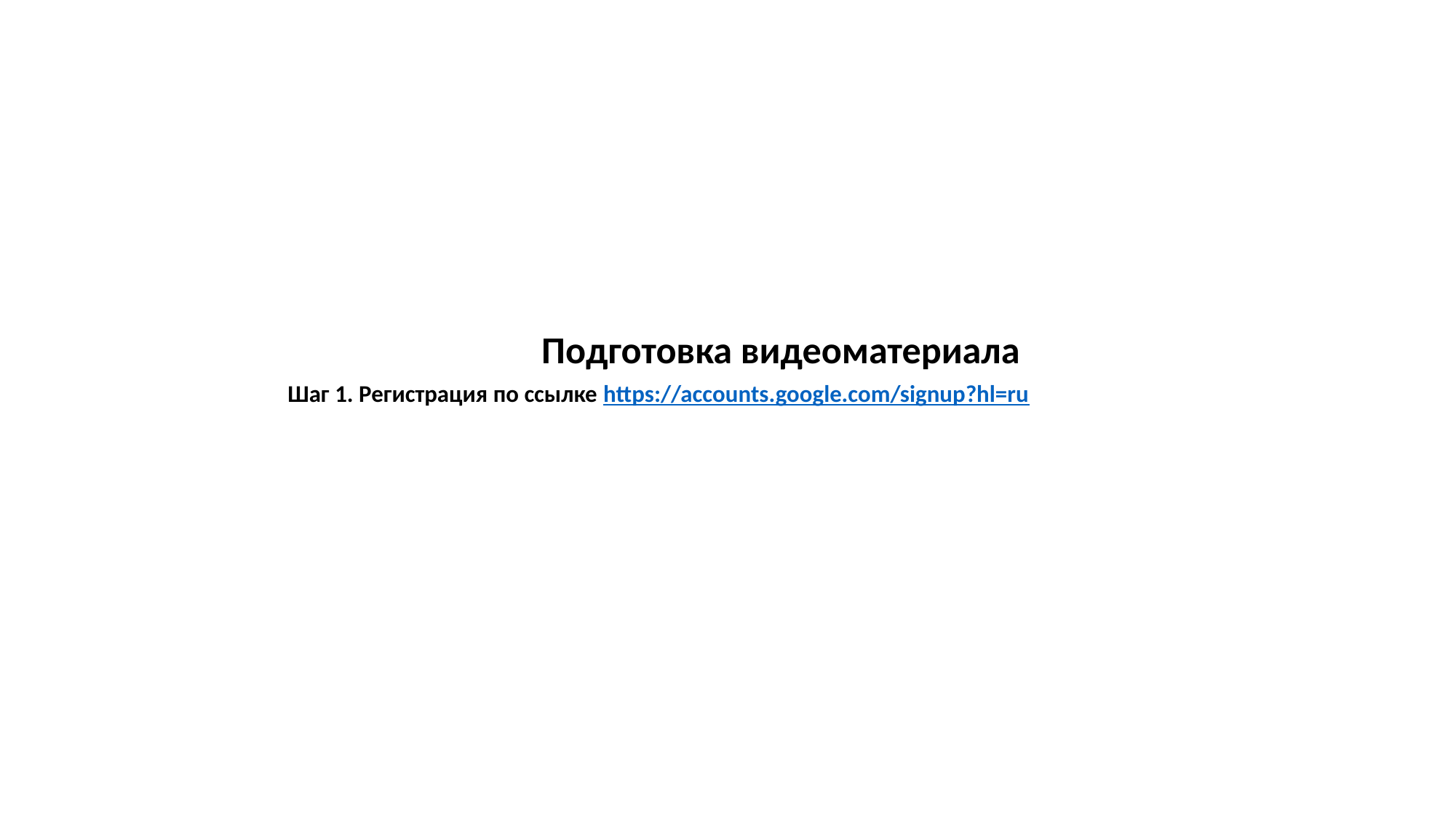

Подготовка видеоматериала
 Шаг 1. Регистрация по ссылке https://accounts.google.com/signup?hl=ru